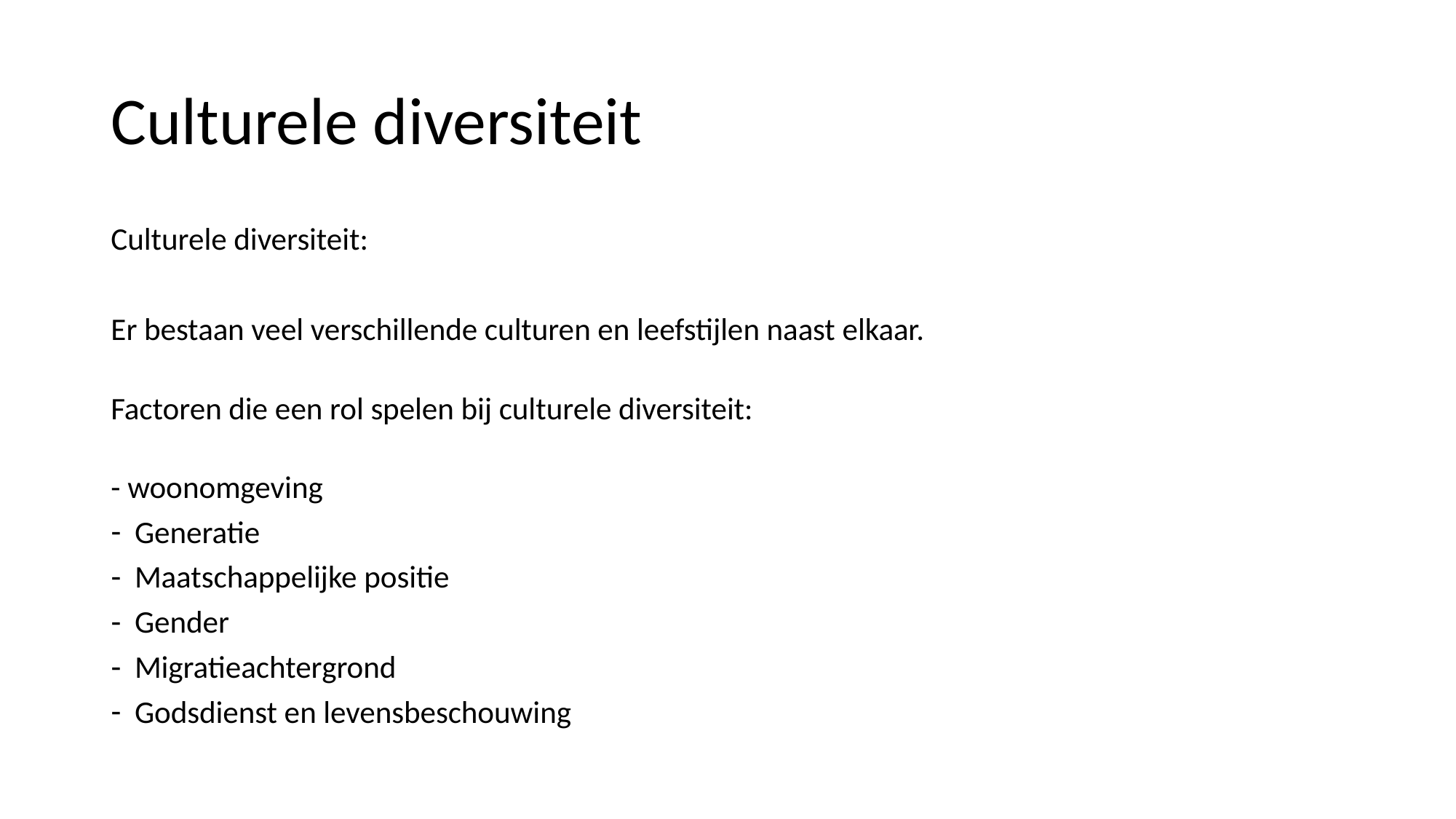

# Culturele diversiteit
Culturele diversiteit:

Er bestaan veel verschillende culturen en leefstijlen naast elkaar.
Factoren die een rol spelen bij culturele diversiteit:
- woonomgeving
Generatie
Maatschappelijke positie
Gender
Migratieachtergrond
Godsdienst en levensbeschouwing